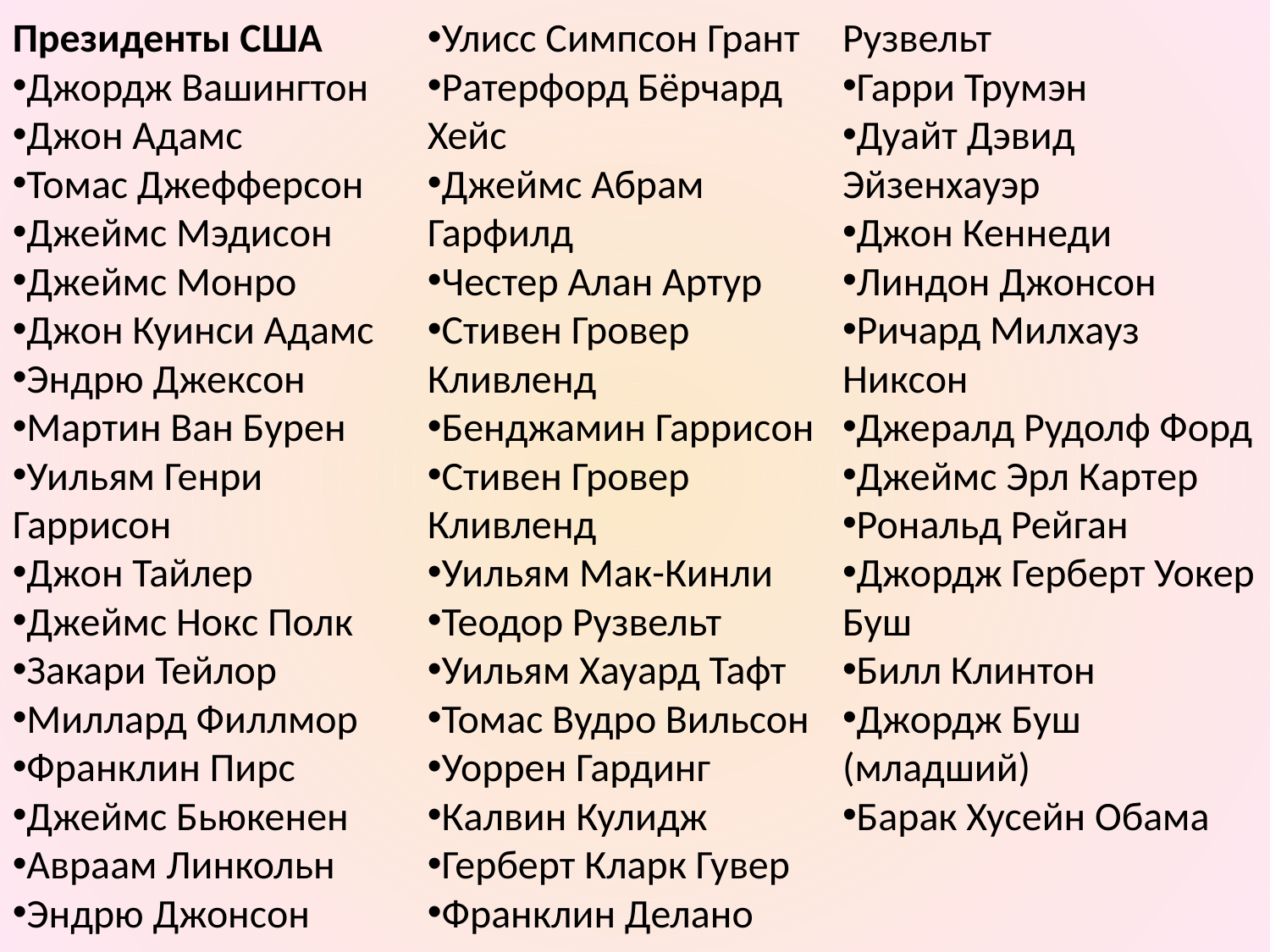

Президенты США
Джордж Вашингтон
Джон Адамс
Томас Джефферсон
Джеймс Мэдисон
Джеймс Монро
Джон Куинси Адамс
Эндрю Джексон
Мартин Ван Бурен
Уильям Генри Гаррисон
Джон Тайлер
Джеймс Нокс Полк
Закари Тейлор
Миллард Филлмор
Франклин Пирс
Джеймс Бьюкенен
Авраам Линкольн
Эндрю Джонсон
Улисс Симпсон Грант
Ратерфорд Бёрчард Хейс
Джеймс Абрам Гарфилд
Честер Алан Артур
Стивен Гровер Кливленд
Бенджамин Гаррисон
Стивен Гровер Кливленд
Уильям Мак-Кинли
Теодор Рузвельт
Уильям Хауард Тафт
Томас Вудро Вильсон
Уоррен Гардинг
Калвин Кулидж
Герберт Кларк Гувер
Франклин Делано Рузвельт
Гарри Трумэн
Дуайт Дэвид Эйзенхауэр
Джон Кеннеди
Линдон Джонсон
Ричард Милхауз Никсон
Джералд Рудолф Форд
Джеймс Эрл Картер
Рональд Рейган
Джордж Герберт Уокер Буш
Билл Клинтон
Джордж Буш (младший)
Барак Хусейн Обама